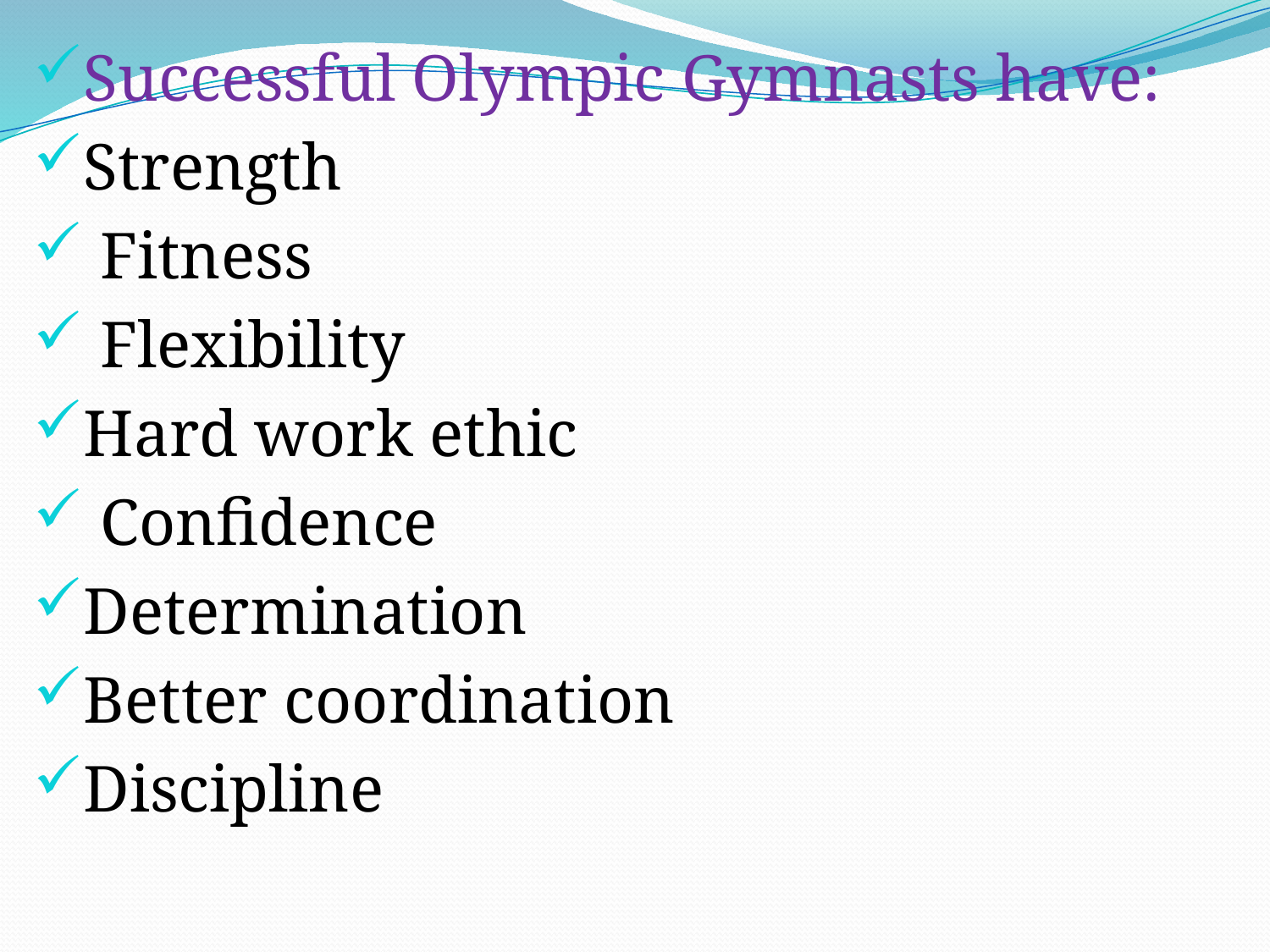

Successful Olympic Gymnasts have:
Strength
 Fitness
 Flexibility
Hard work ethic
 Confidence
Determination
Better coordination
Discipline